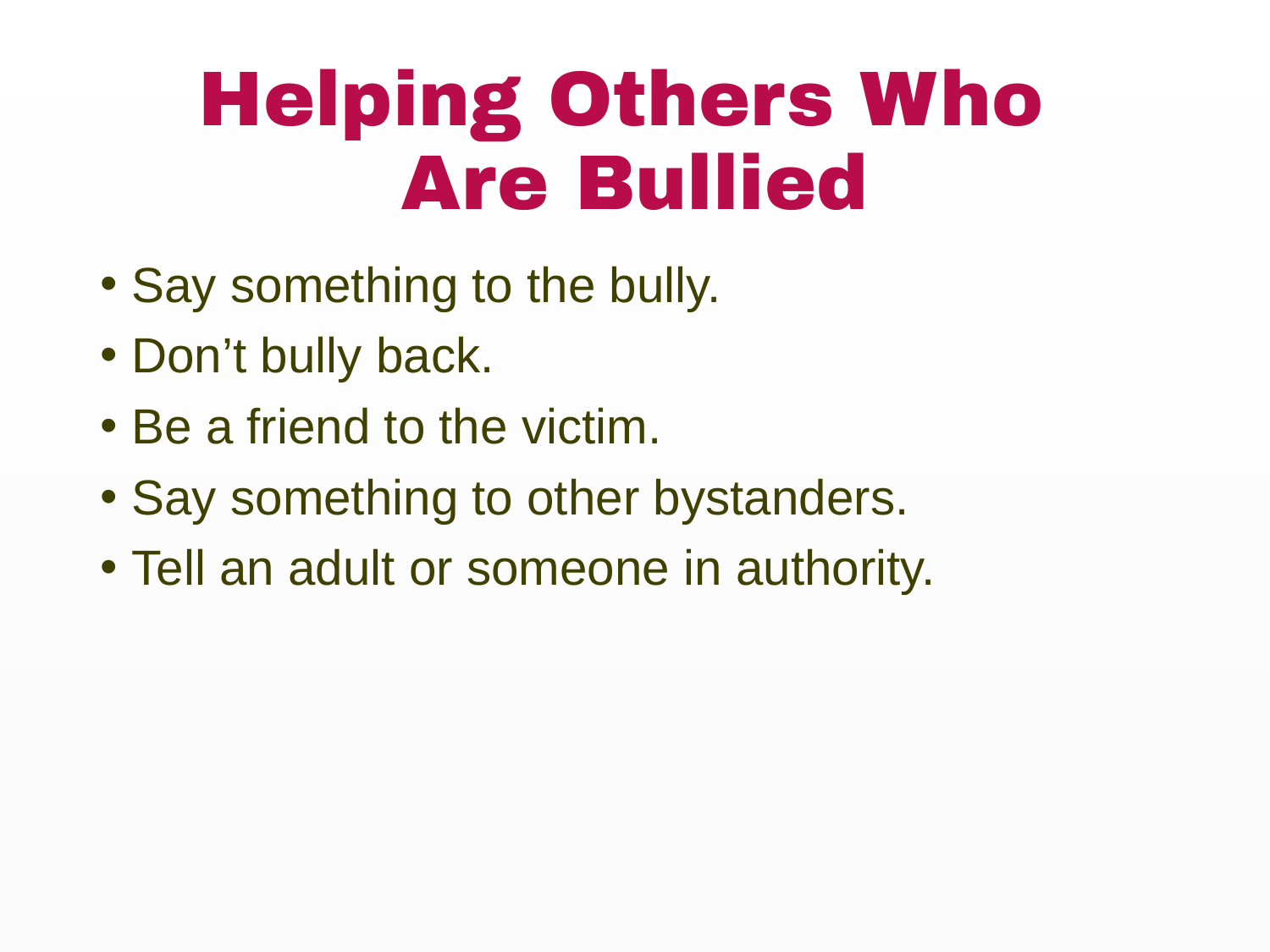

# Helping Others Who Are Bullied
Say something to the bully.
Don’t bully back.
Be a friend to the victim.
Say something to other bystanders.
Tell an adult or someone in authority.